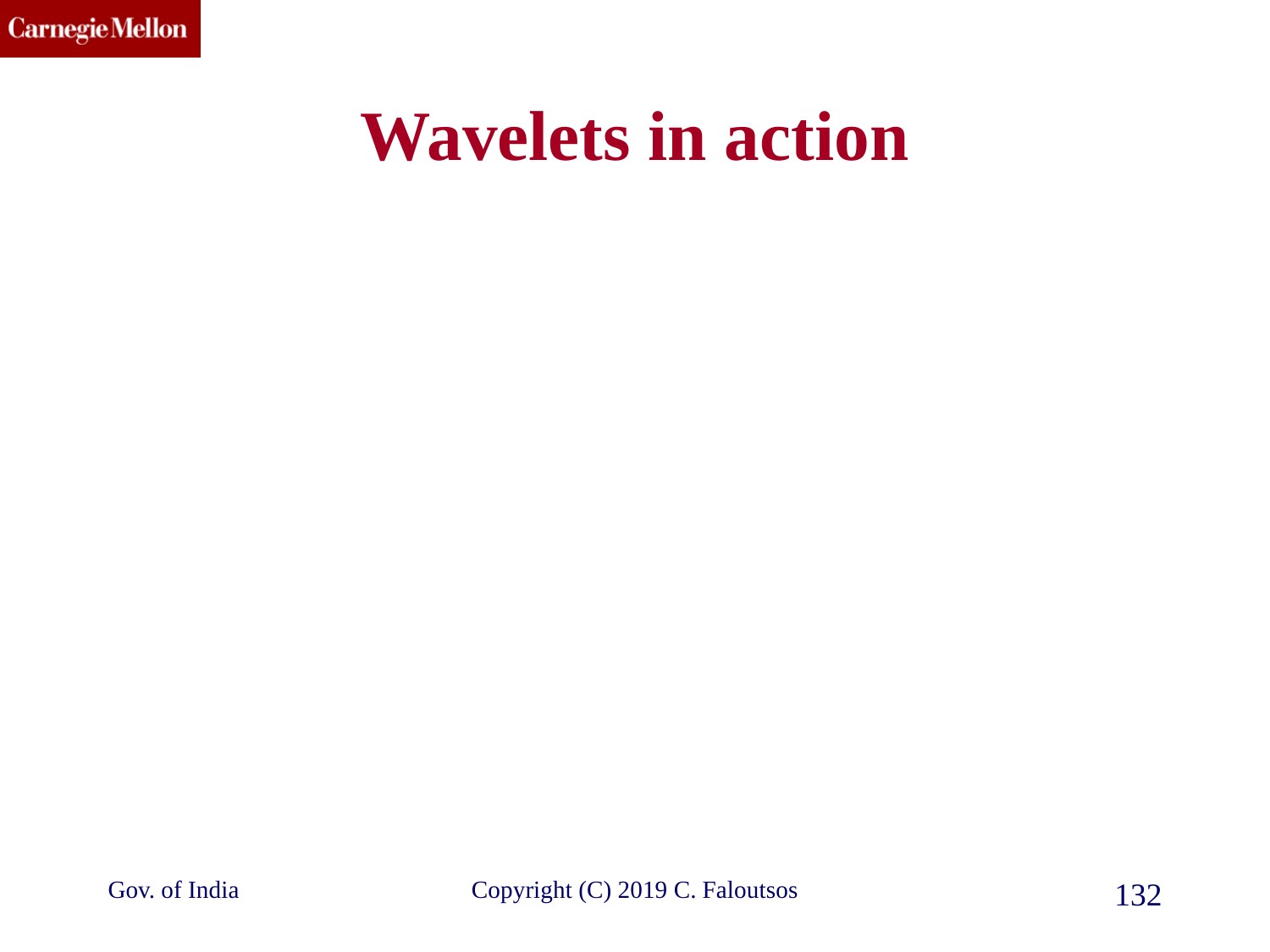

# Wavelets in action

Gov. of India
Copyright (C) 2019 C. Faloutsos
132